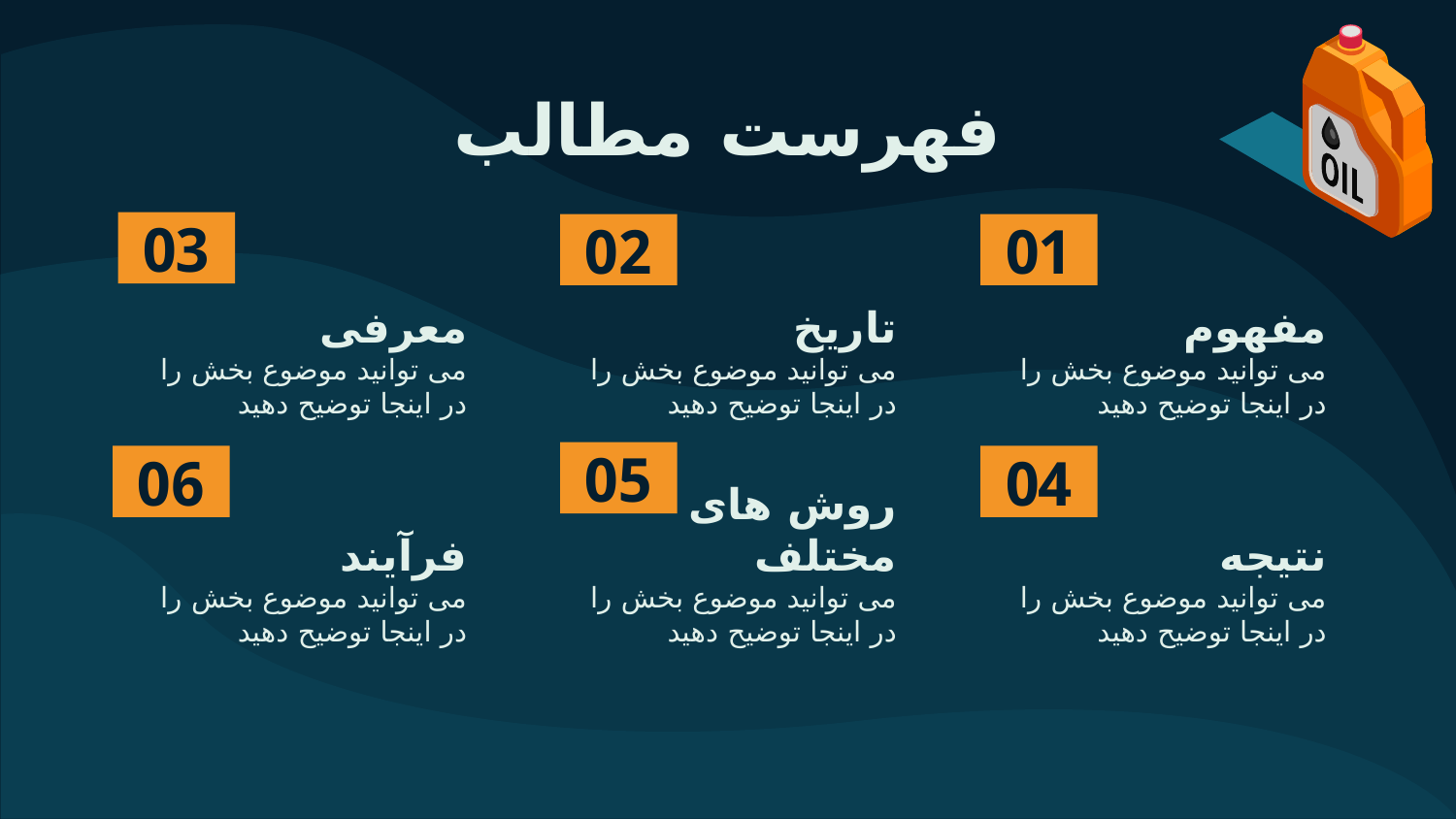

# فهرست مطالب
03
02
01
معرفی
تاریخ
مفهوم
می توانید موضوع بخش را در اینجا توضیح دهید
می توانید موضوع بخش را در اینجا توضیح دهید
می توانید موضوع بخش را در اینجا توضیح دهید
05
06
04
فرآیند
روش های مختلف
نتیجه
می توانید موضوع بخش را در اینجا توضیح دهید
می توانید موضوع بخش را در اینجا توضیح دهید
می توانید موضوع بخش را در اینجا توضیح دهید